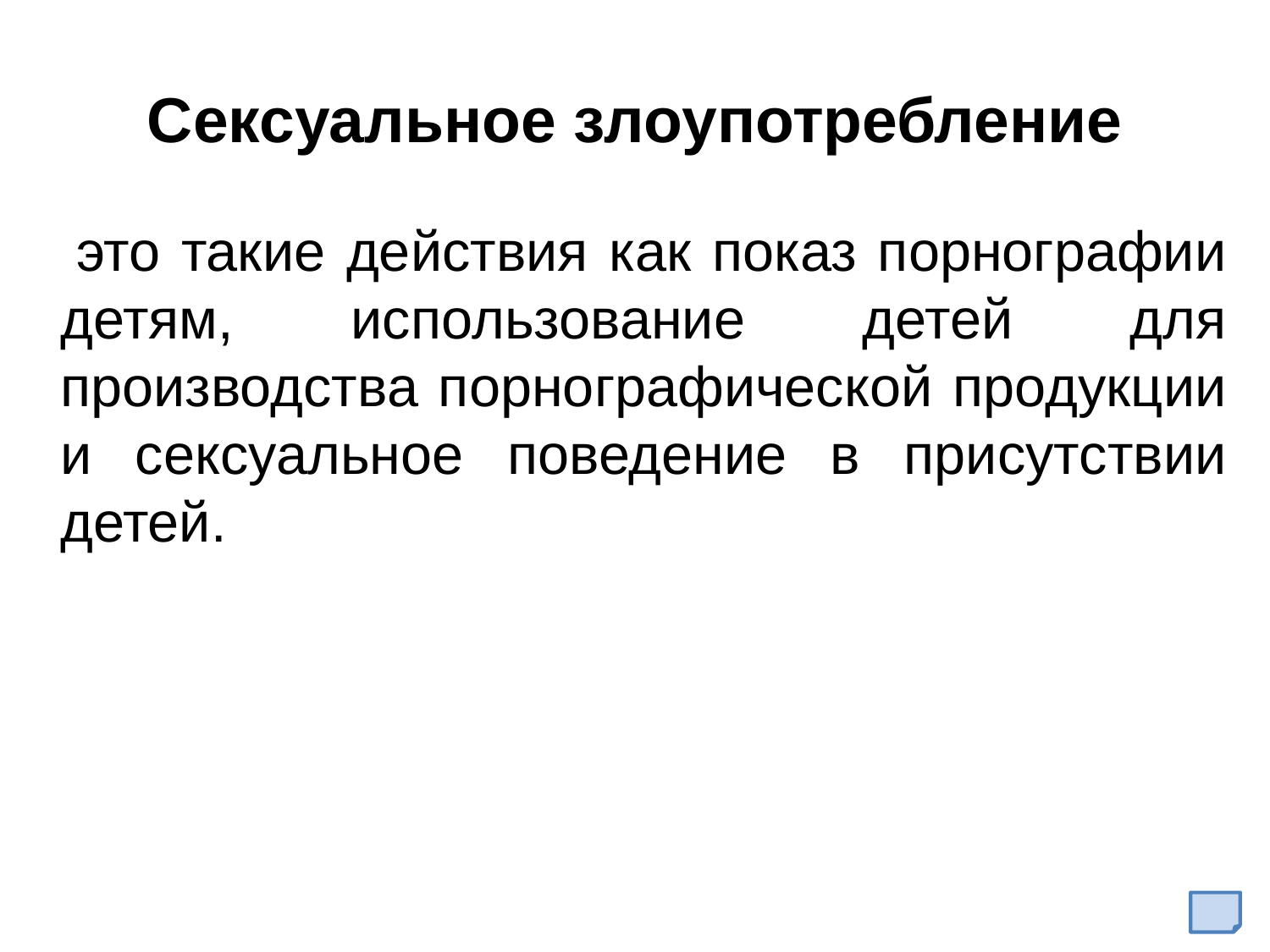

# Сексуальное злоупотребление
   это такие действия как показ порнографии детям, использование детей для производства порнографической продукции и сексуальное поведение в присутствии детей.